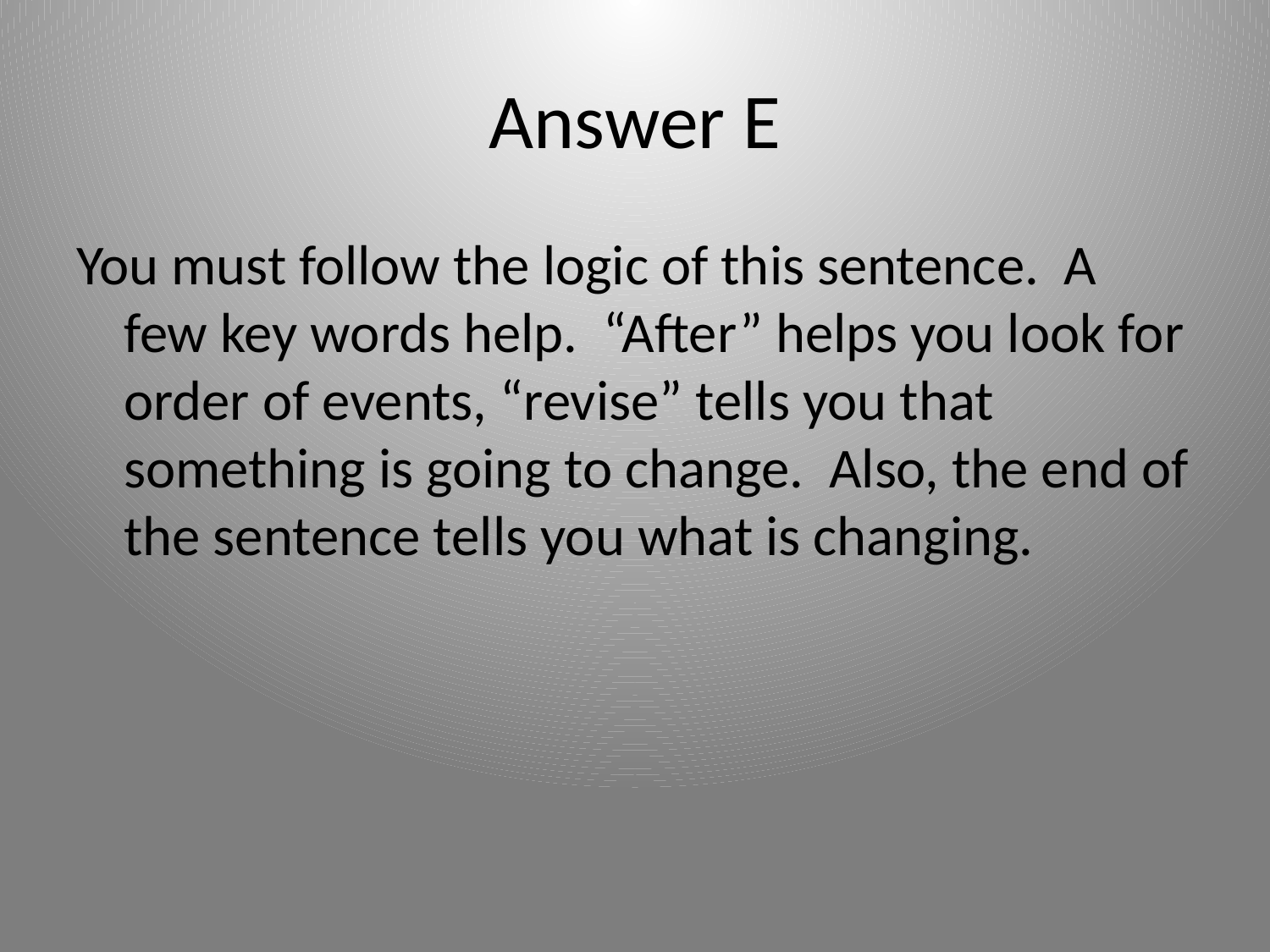

# Answer E
You must follow the logic of this sentence.  A few key words help.  “After” helps you look for order of events, “revise” tells you that something is going to change.  Also, the end of the sentence tells you what is changing.